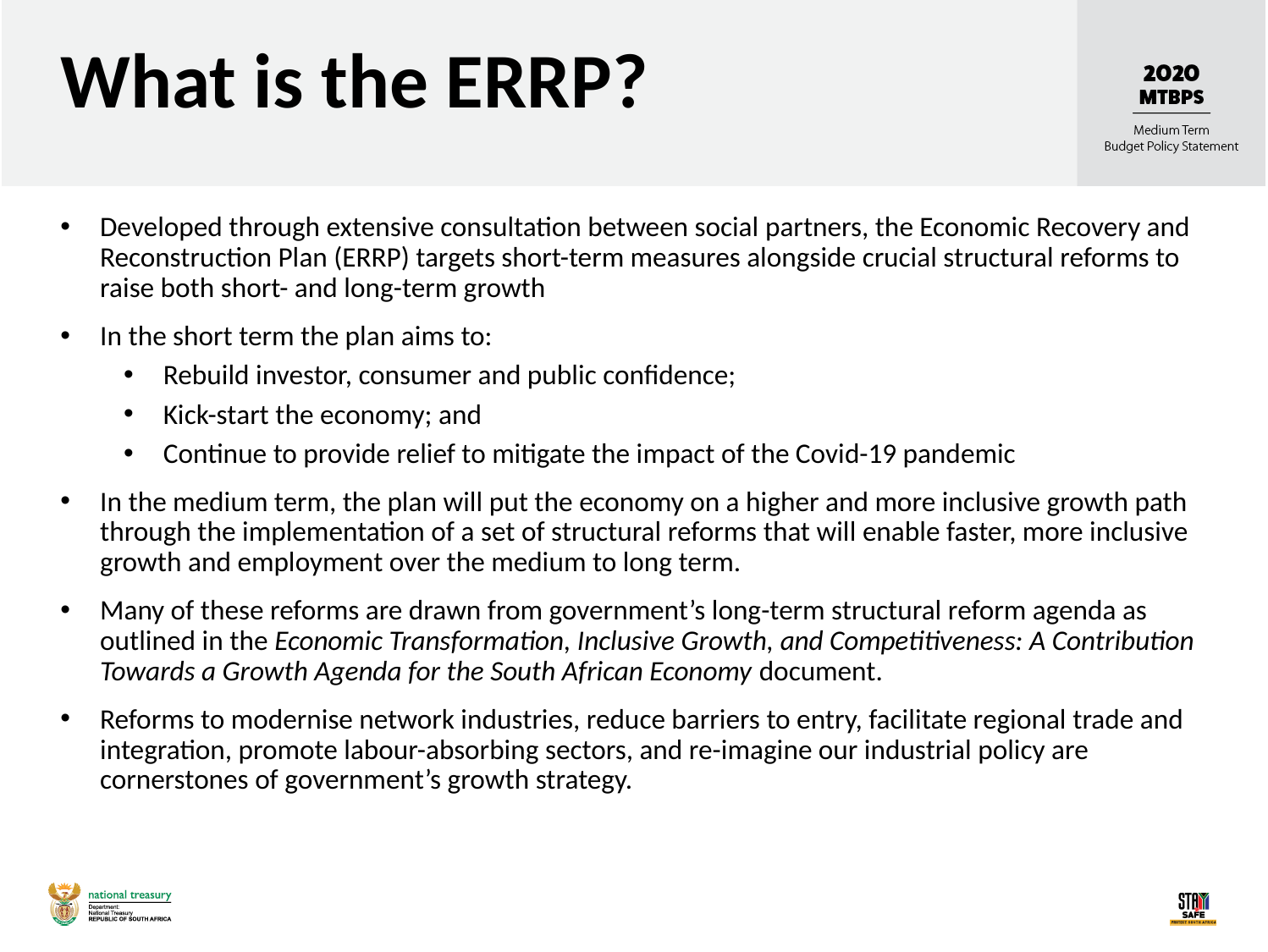

# What is the ERRP?
Developed through extensive consultation between social partners, the Economic Recovery and Reconstruction Plan (ERRP) targets short-term measures alongside crucial structural reforms to raise both short- and long-term growth
In the short term the plan aims to:
Rebuild investor, consumer and public confidence;
Kick-start the economy; and
Continue to provide relief to mitigate the impact of the Covid-19 pandemic
In the medium term, the plan will put the economy on a higher and more inclusive growth path through the implementation of a set of structural reforms that will enable faster, more inclusive growth and employment over the medium to long term.
Many of these reforms are drawn from government’s long-term structural reform agenda as outlined in the Economic Transformation, Inclusive Growth, and Competitiveness: A Contribution Towards a Growth Agenda for the South African Economy document.
Reforms to modernise network industries, reduce barriers to entry, facilitate regional trade and integration, promote labour-absorbing sectors, and re-imagine our industrial policy are cornerstones of government’s growth strategy.